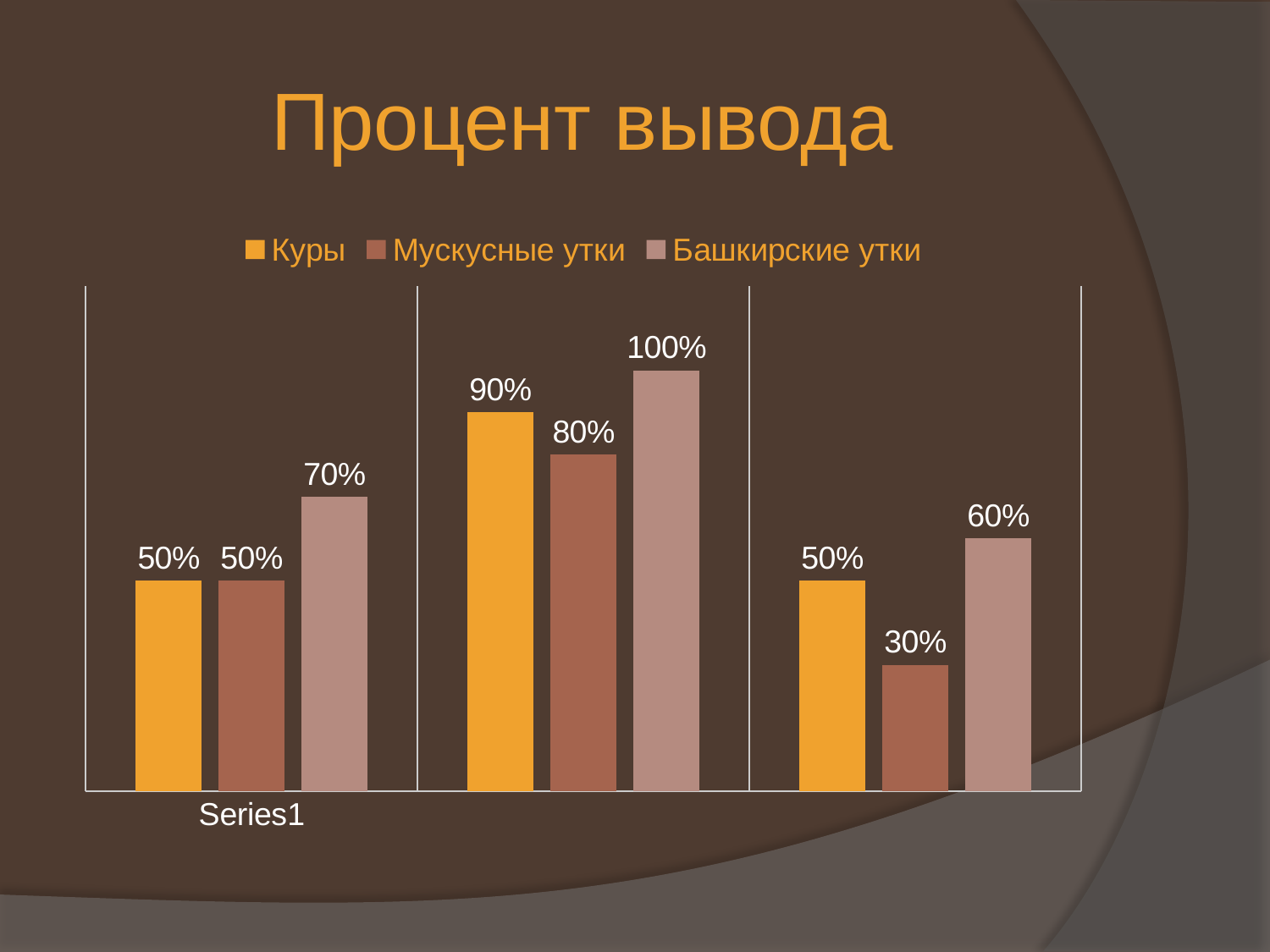

# Процент вывода

### Chart

| Category | Куры | Мускусные утки | Башкирские утки |
|---|---|---|---|
|  | 0.5 | 0.5 | 0.7000000000000003 |
|  | 0.9 | 0.8 | 1.0 |
|  | 0.5 | 0.30000000000000016 | 0.6000000000000003 |